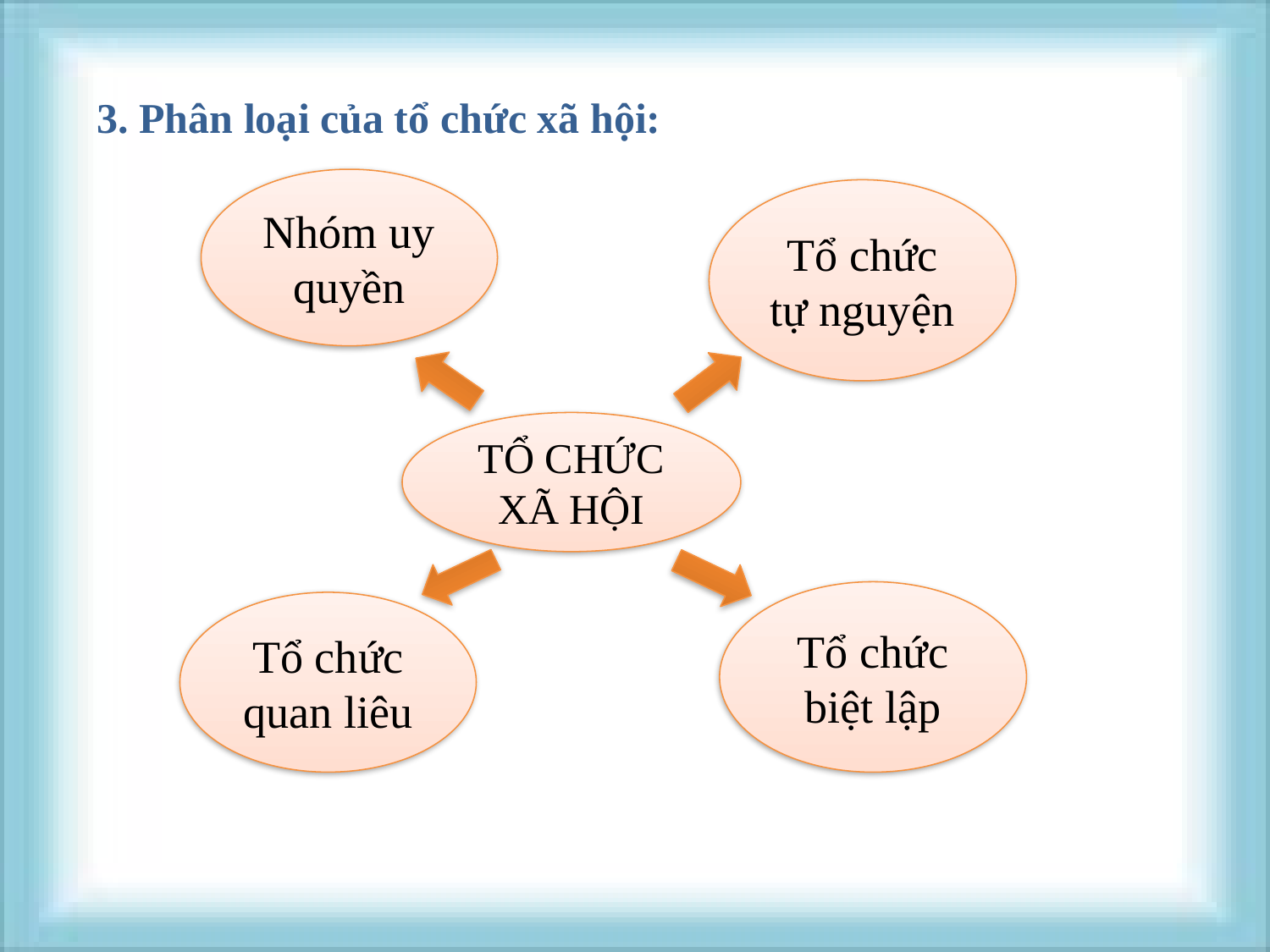

3. Phân loại của tổ chức xã hội:
Nhóm uy quyền
Tổ chức tự nguyện

TỔ CHỨC XÃ HỘI

Tổ chức biệt lập
Tổ chức quan liêu